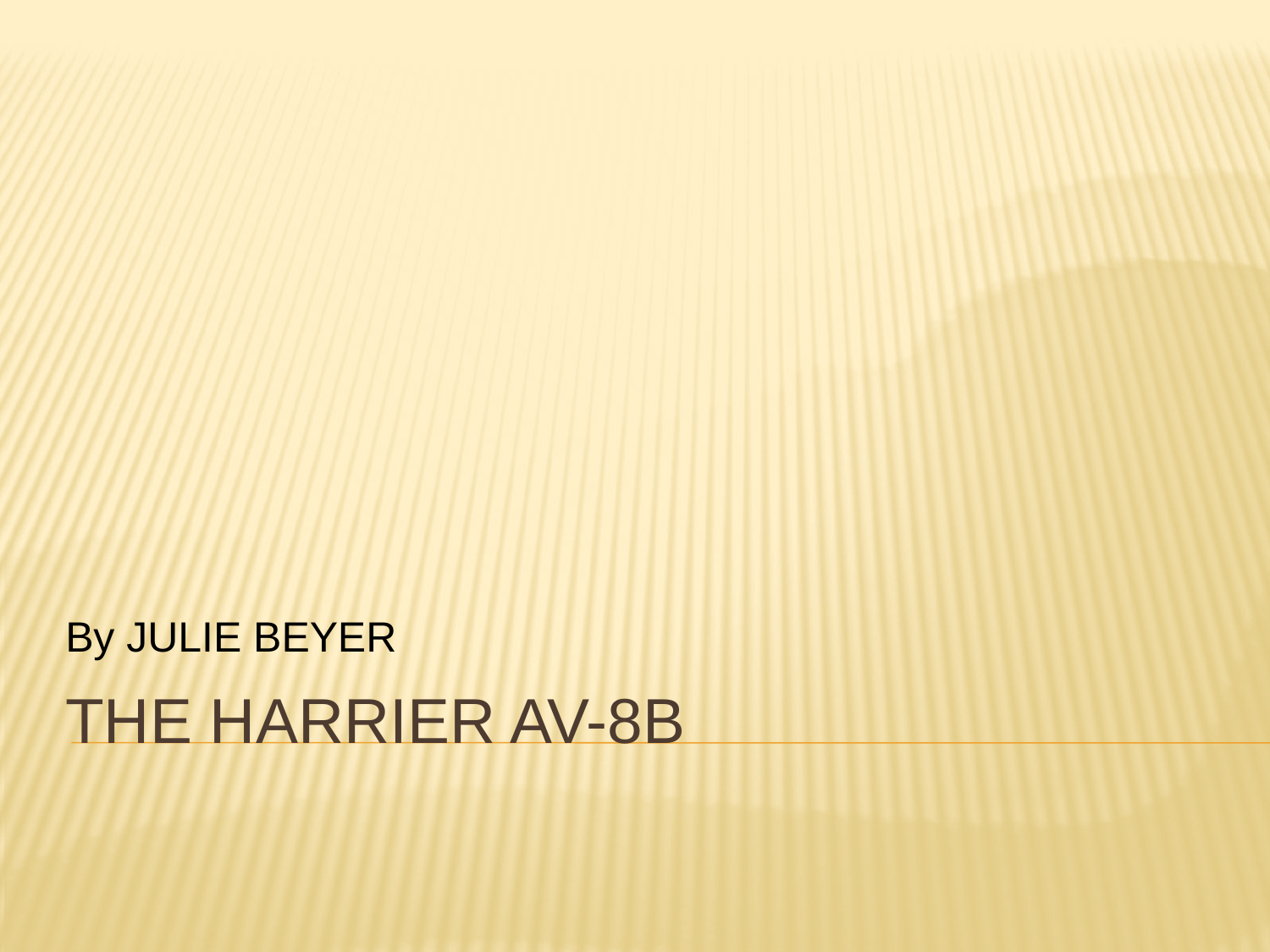

By JULIE BEYER
# The Harrier AV-8B